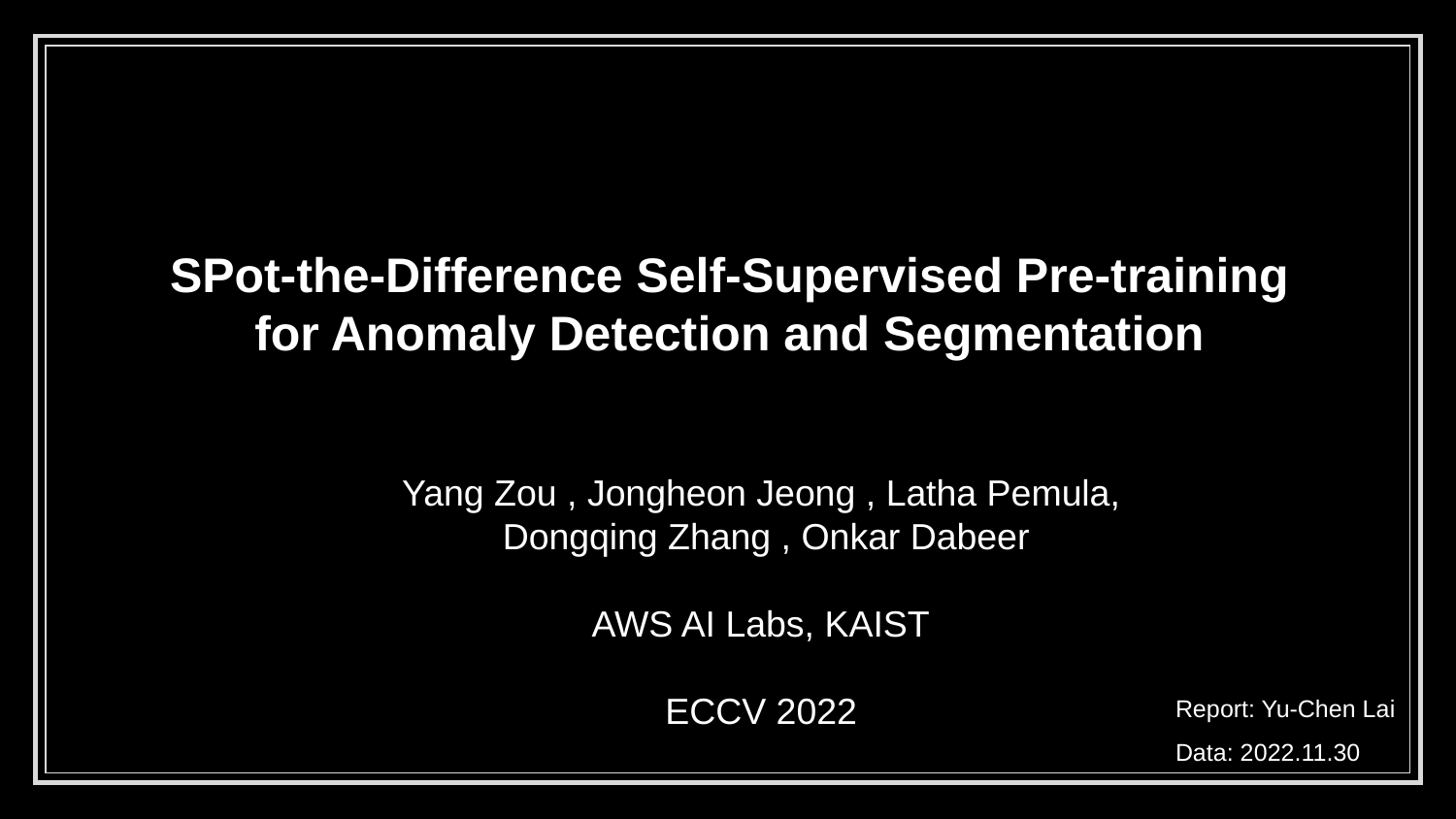

# SPot-the-Difference Self-Supervised Pre-training
for Anomaly Detection and Segmentation

Yang Zou , Jongheon Jeong , Latha Pemula,
 Dongqing Zhang , Onkar Dabeer

AWS AI Labs, KAIST

ECCV 2022
Report: Yu-Chen Lai
Data: 2022.11.30